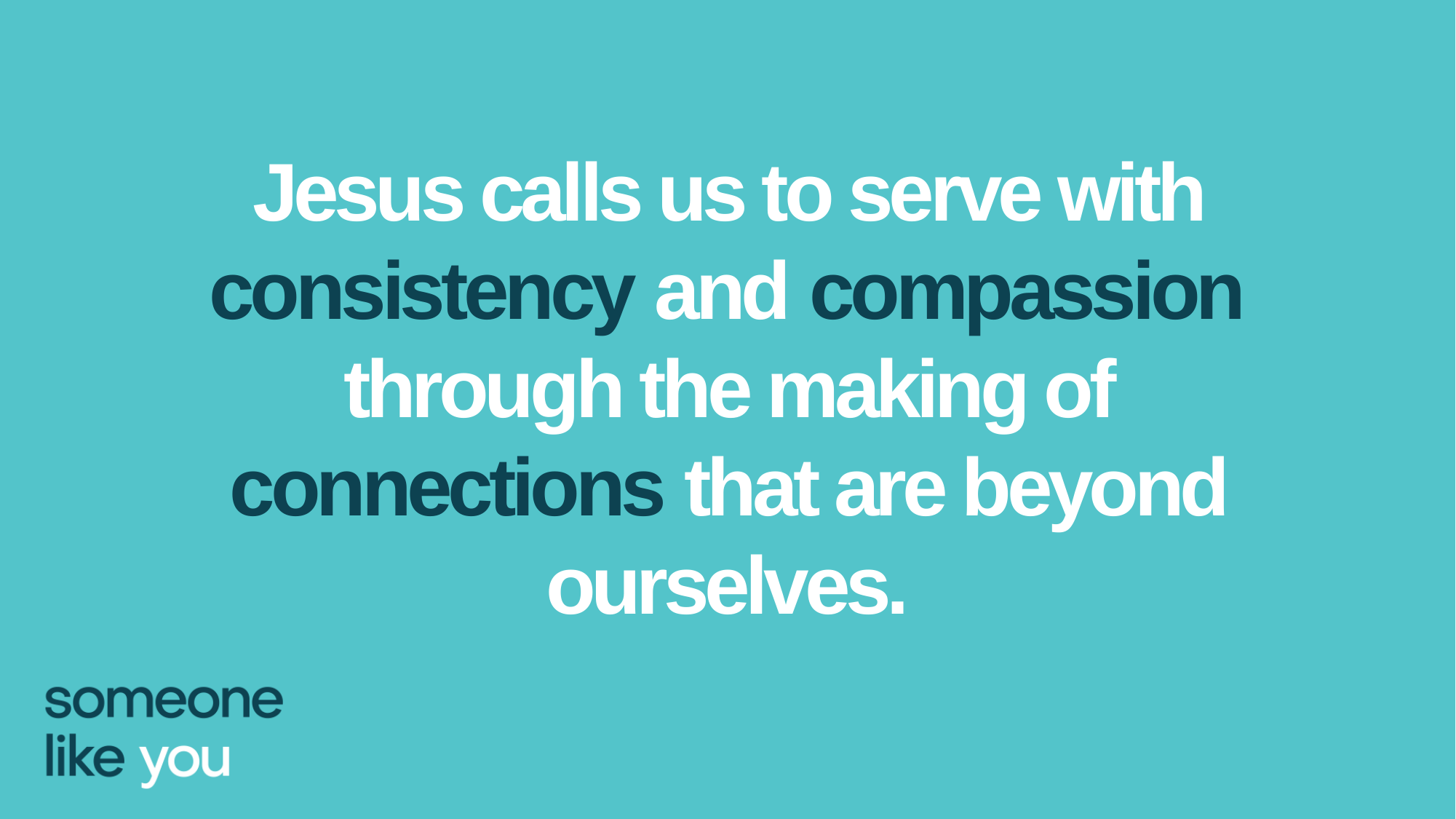

Jesus calls us to serve with consistency and compassion through the making of connections that are beyond ourselves.